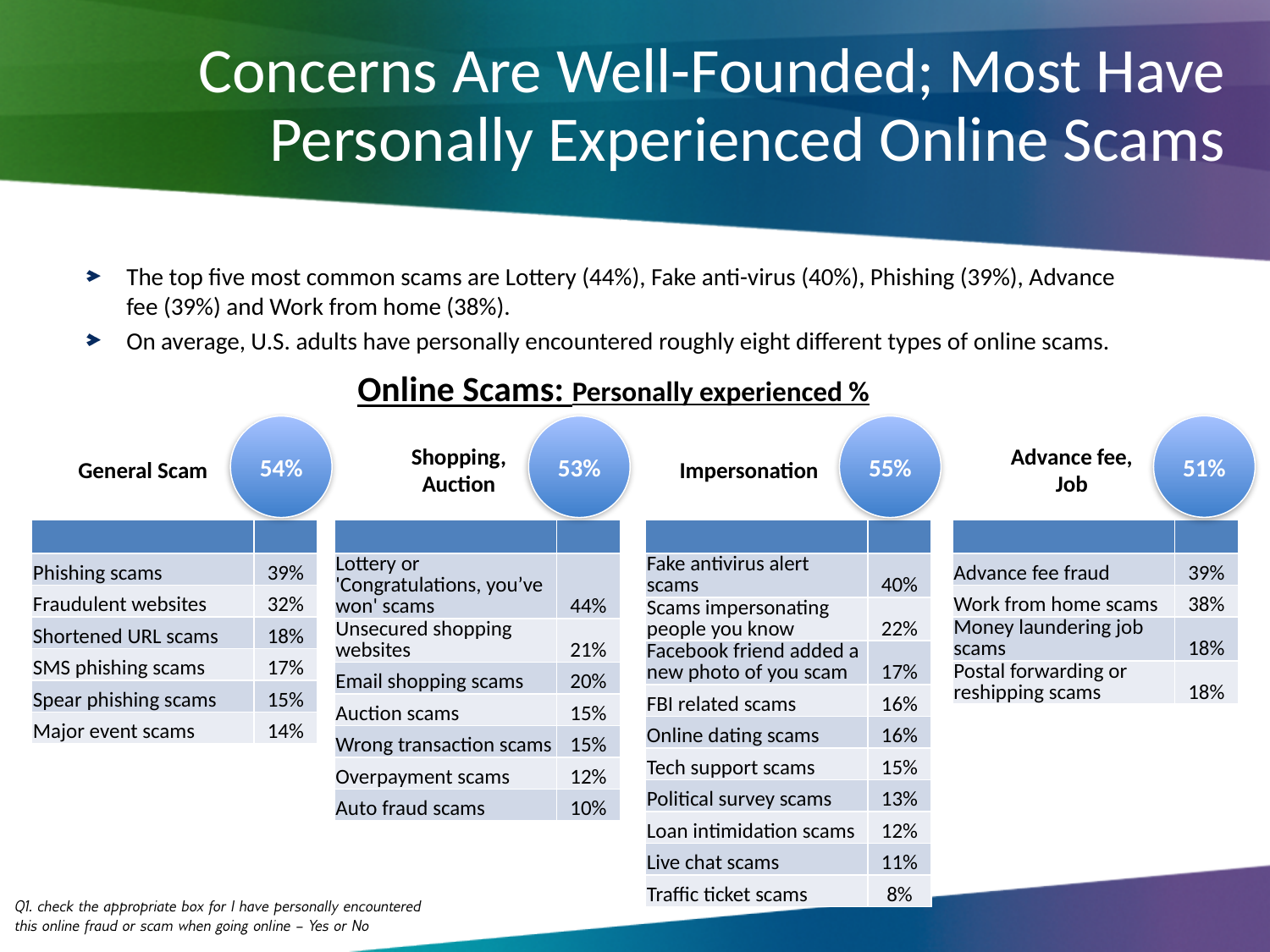

# Concerns Are Well-Founded; Most Have Personally Experienced Online Scams
The top five most common scams are Lottery (44%), Fake anti-virus (40%), Phishing (39%), Advance fee (39%) and Work from home (38%).
On average, U.S. adults have personally encountered roughly eight different types of online scams.

Online Scams: Personally experienced %
51%
54%
53%
55%
Shopping,
Auction
Advance fee,
Job
Impersonation
General Scam
|  |  |
| --- | --- |
| Phishing scams | 39% |
| Fraudulent websites | 32% |
| Shortened URL scams | 18% |
| SMS phishing scams | 17% |
| Spear phishing scams | 15% |
| Major event scams | 14% |
|  |  |
| --- | --- |
| Lottery or 'Congratulations, you’ve won' scams | 44% |
| Unsecured shopping websites | 21% |
| Email shopping scams | 20% |
| Auction scams | 15% |
| Wrong transaction scams | 15% |
| Overpayment scams | 12% |
| Auto fraud scams | 10% |
|  |  |
| --- | --- |
| Fake antivirus alert scams | 40% |
| Scams impersonating people you know | 22% |
| Facebook friend added a new photo of you scam | 17% |
| FBI related scams | 16% |
| Online dating scams | 16% |
| Tech support scams | 15% |
| Political survey scams | 13% |
| Loan intimidation scams | 12% |
| Live chat scams | 11% |
| Traffic ticket scams | 8% |
|  |  |
| --- | --- |
| Advance fee fraud | 39% |
| Work from home scams | 38% |
| Money laundering job scams | 18% |
| Postal forwarding or reshipping scams | 18% |
Q1. check the appropriate box for I have personally encountered
this online fraud or scam when going online – Yes or No